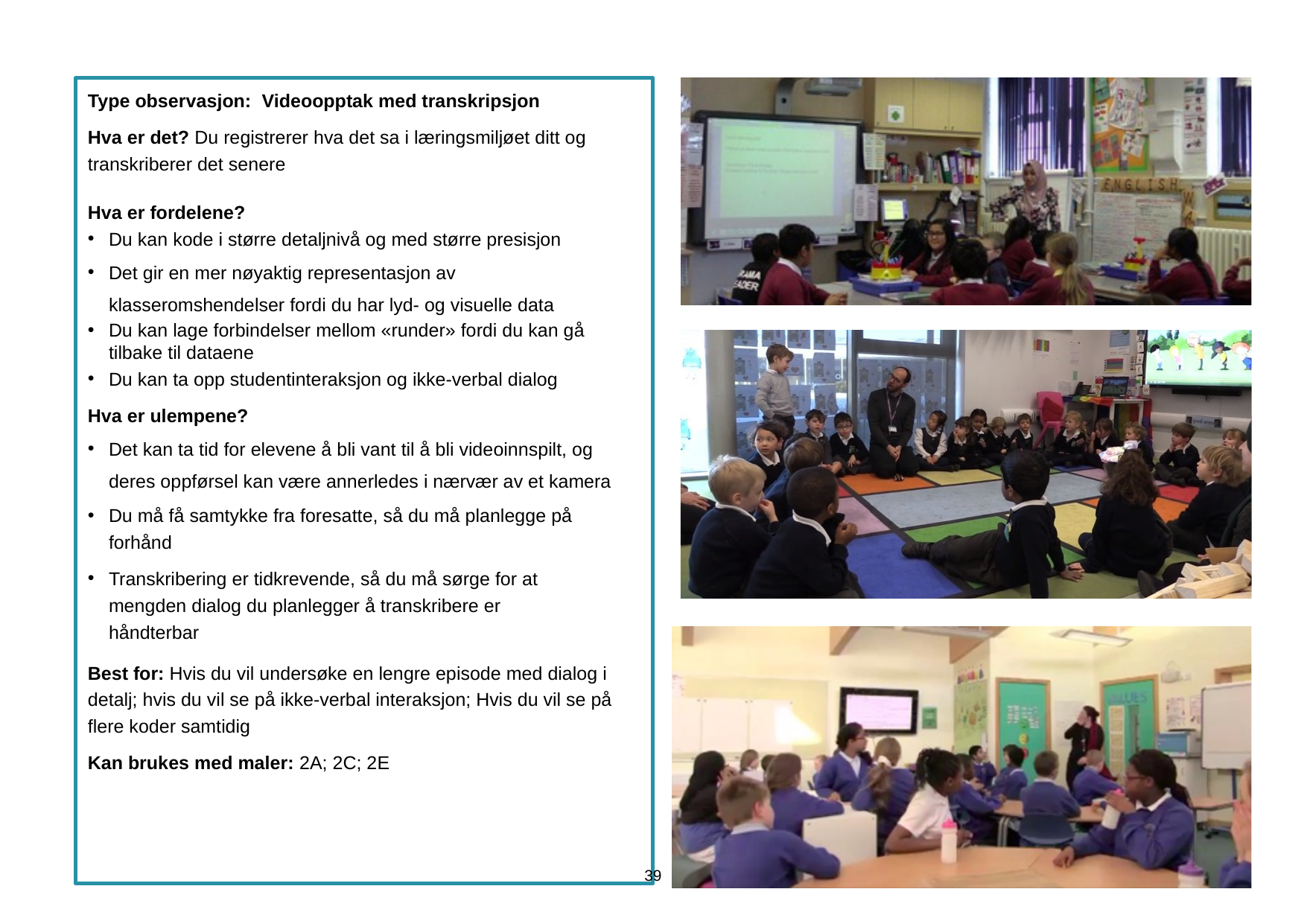

Type observasjon:  Videoopptak med transkripsjon
Hva er det? Du registrerer hva det sa i læringsmiljøet ditt og transkriberer det senere

Hva er fordelene?
Du kan kode i større detaljnivå og med større presisjon
Det gir en mer nøyaktig representasjon av klasseromshendelser fordi du har lyd- og visuelle data
Du kan lage forbindelser mellom «runder» fordi du kan gå tilbake til dataene
Du kan ta opp studentinteraksjon og ikke-verbal dialog
Hva er ulempene?
Det kan ta tid for elevene å bli vant til å bli videoinnspilt, og deres oppførsel kan være annerledes i nærvær av et kamera
Du må få samtykke fra foresatte, så du må planlegge på forhånd
Transkribering er tidkrevende, så du må sørge for at mengden dialog du planlegger å transkribere er håndterbar
Best for: Hvis du vil undersøke en lengre episode med dialog i detalj; hvis du vil se på ikke-verbal interaksjon; Hvis du vil se på flere koder samtidig
Kan brukes med maler: 2A; 2C; 2E

39